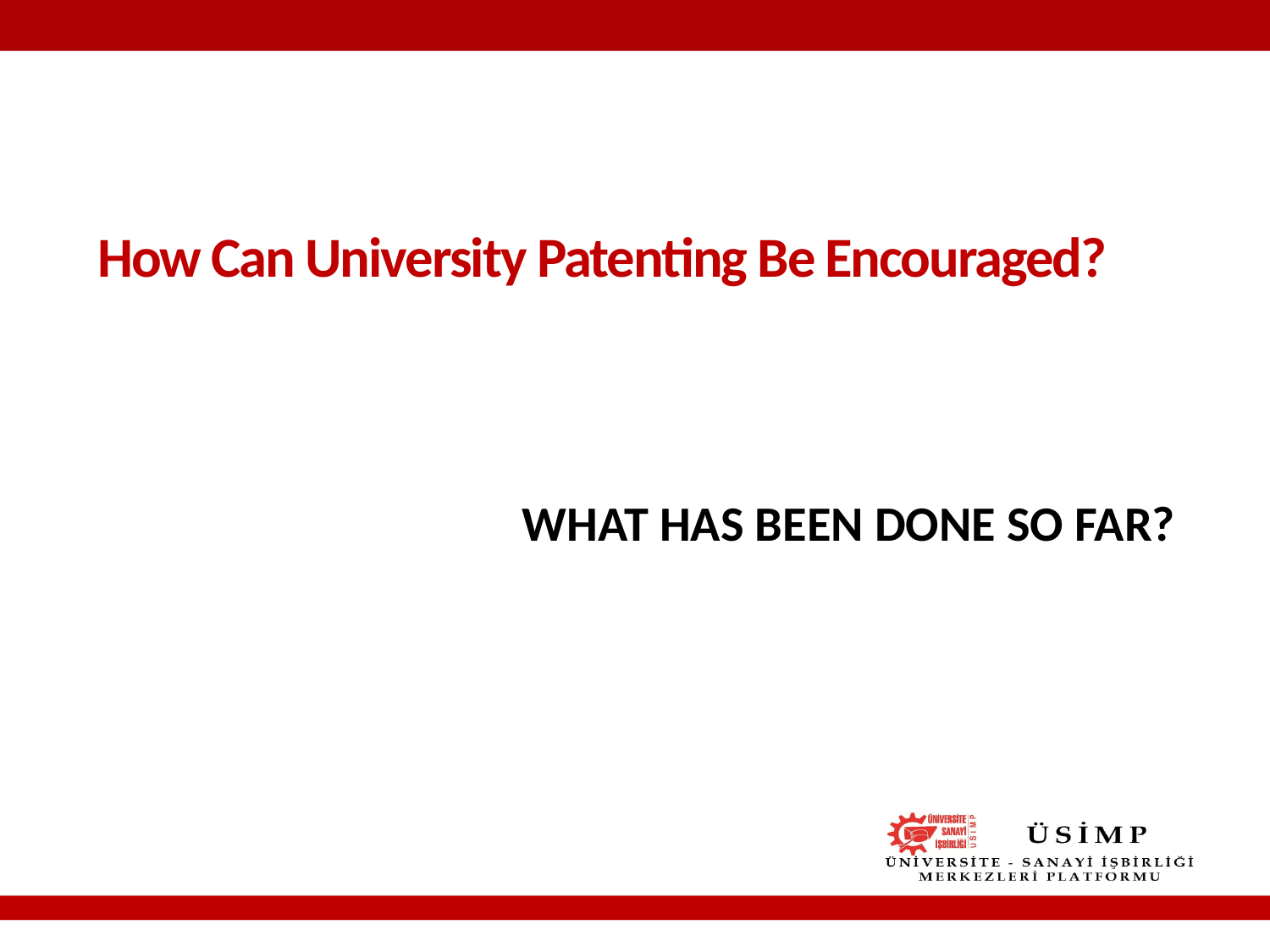

# How Can University Patenting Be Encouraged?
WHAT HAS BEEN DONE SO FAR?